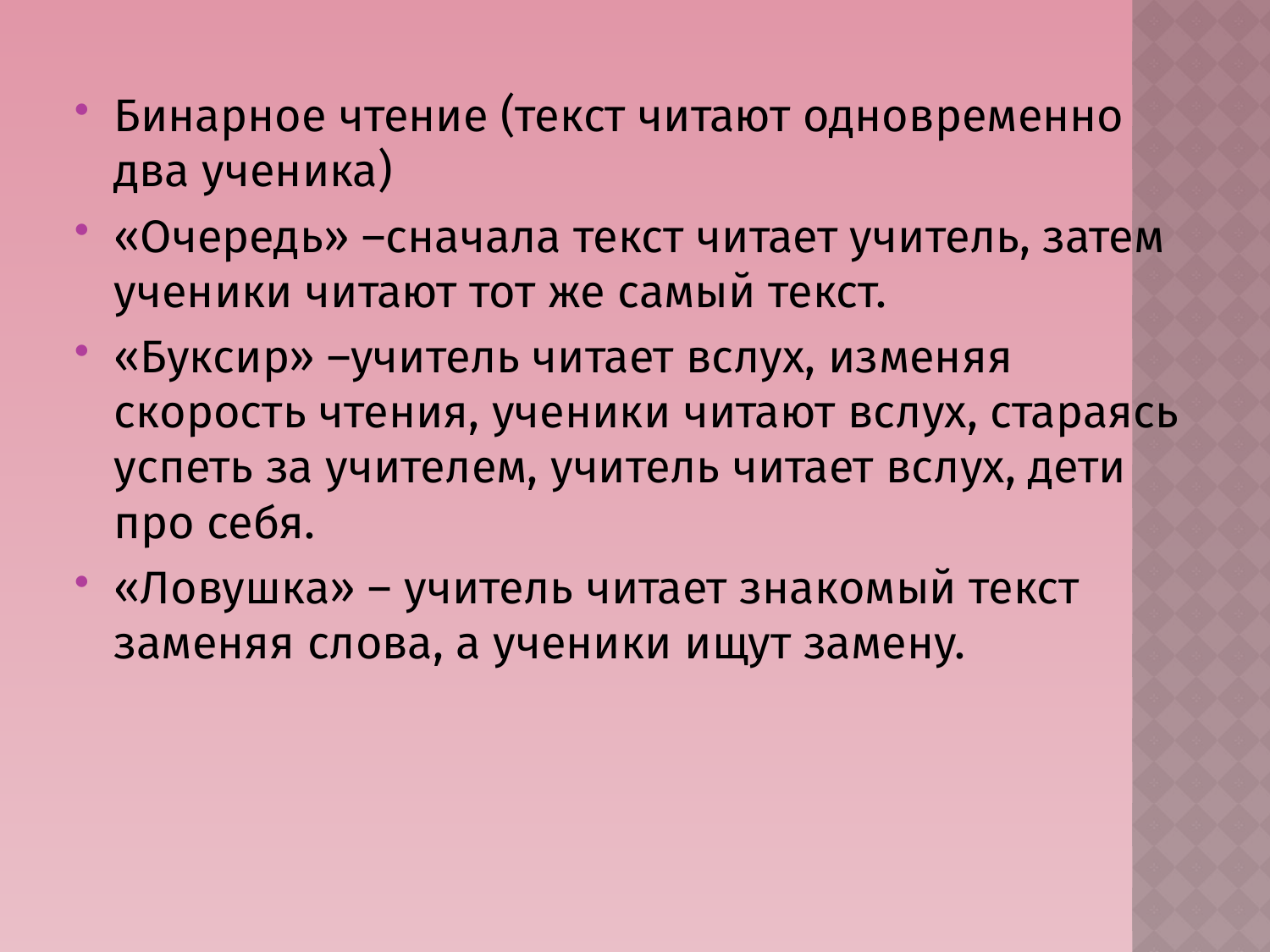

Бинарное чтение (текст читают одновременно два ученика)
«Очередь» –сначала текст читает учитель, затем ученики читают тот же самый текст.
«Буксир» –учитель читает вслух, изменяя скорость чтения, ученики читают вслух, стараясь успеть за учителем, учитель читает вслух, дети про себя.
«Ловушка» – учитель читает знакомый текст заменяя слова, а ученики ищут замену.